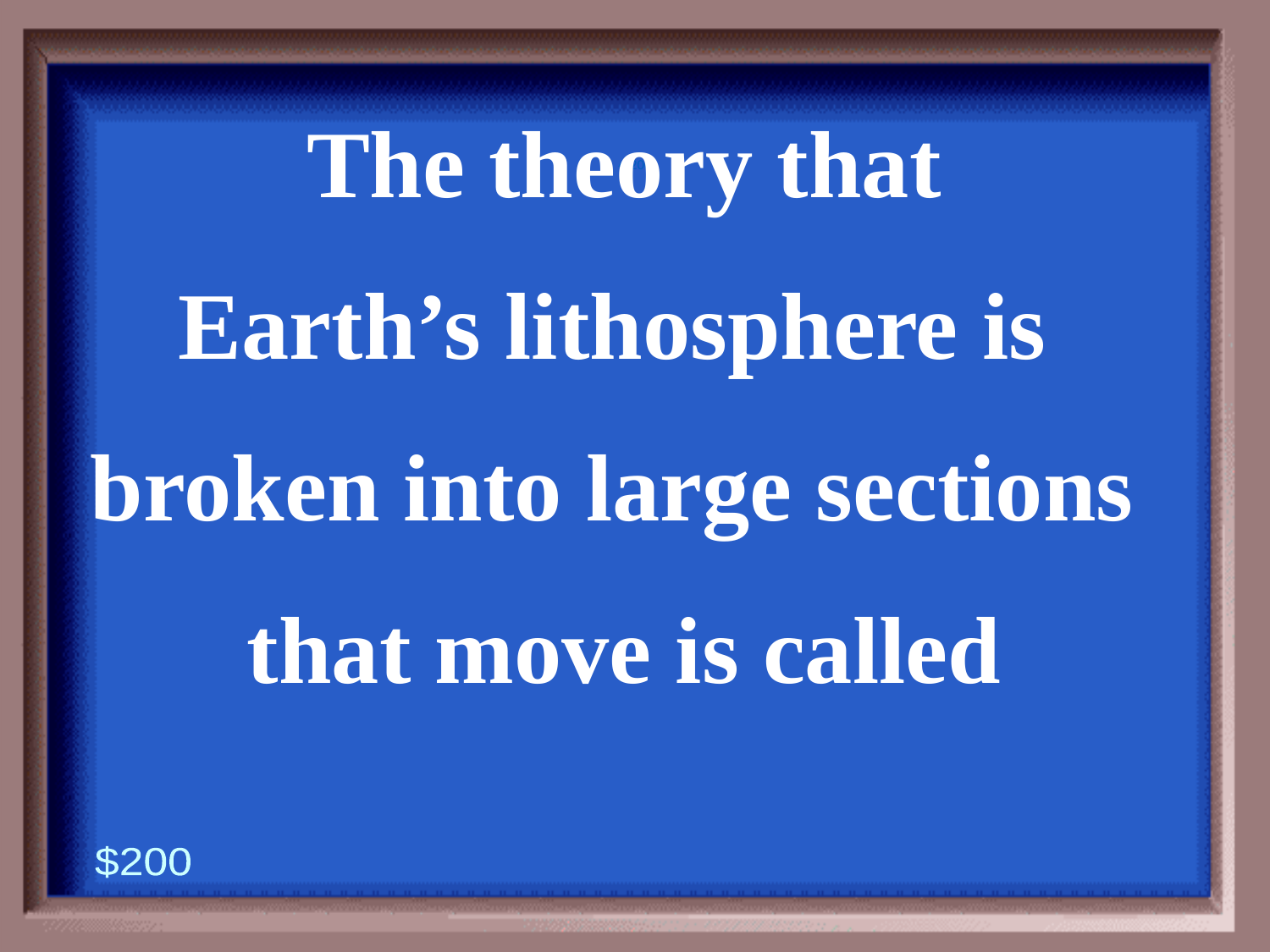

4-200
The theory that
Earth’s lithosphere is
broken into large sections
that move is called

$200